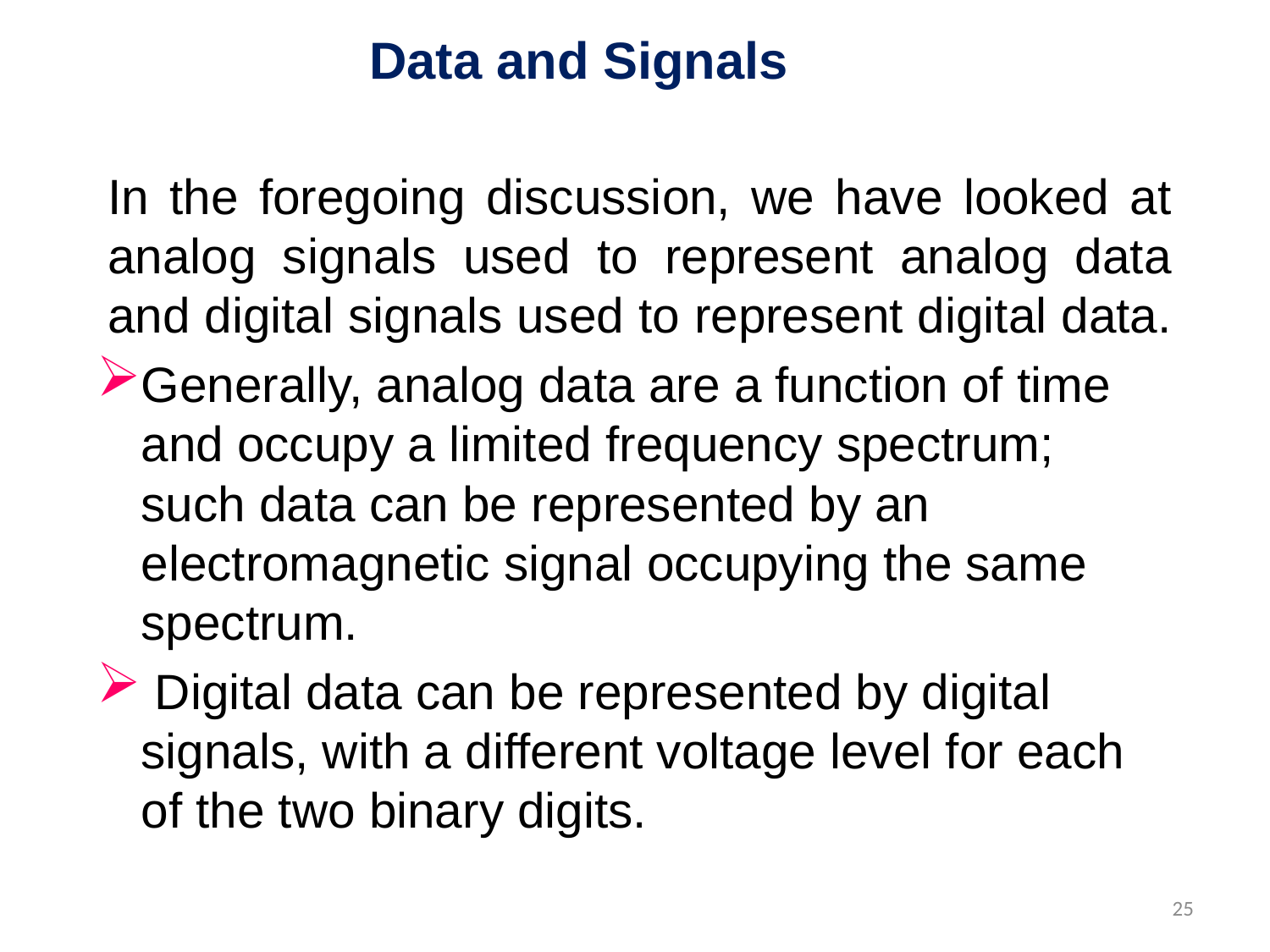

# Data and Signals
In the foregoing discussion, we have looked at analog signals used to represent analog data and digital signals used to represent digital data.
Generally, analog data are a function of time and occupy a limited frequency spectrum; such data can be represented by an electromagnetic signal occupying the same spectrum.
 Digital data can be represented by digital signals, with a different voltage level for each of the two binary digits.
25